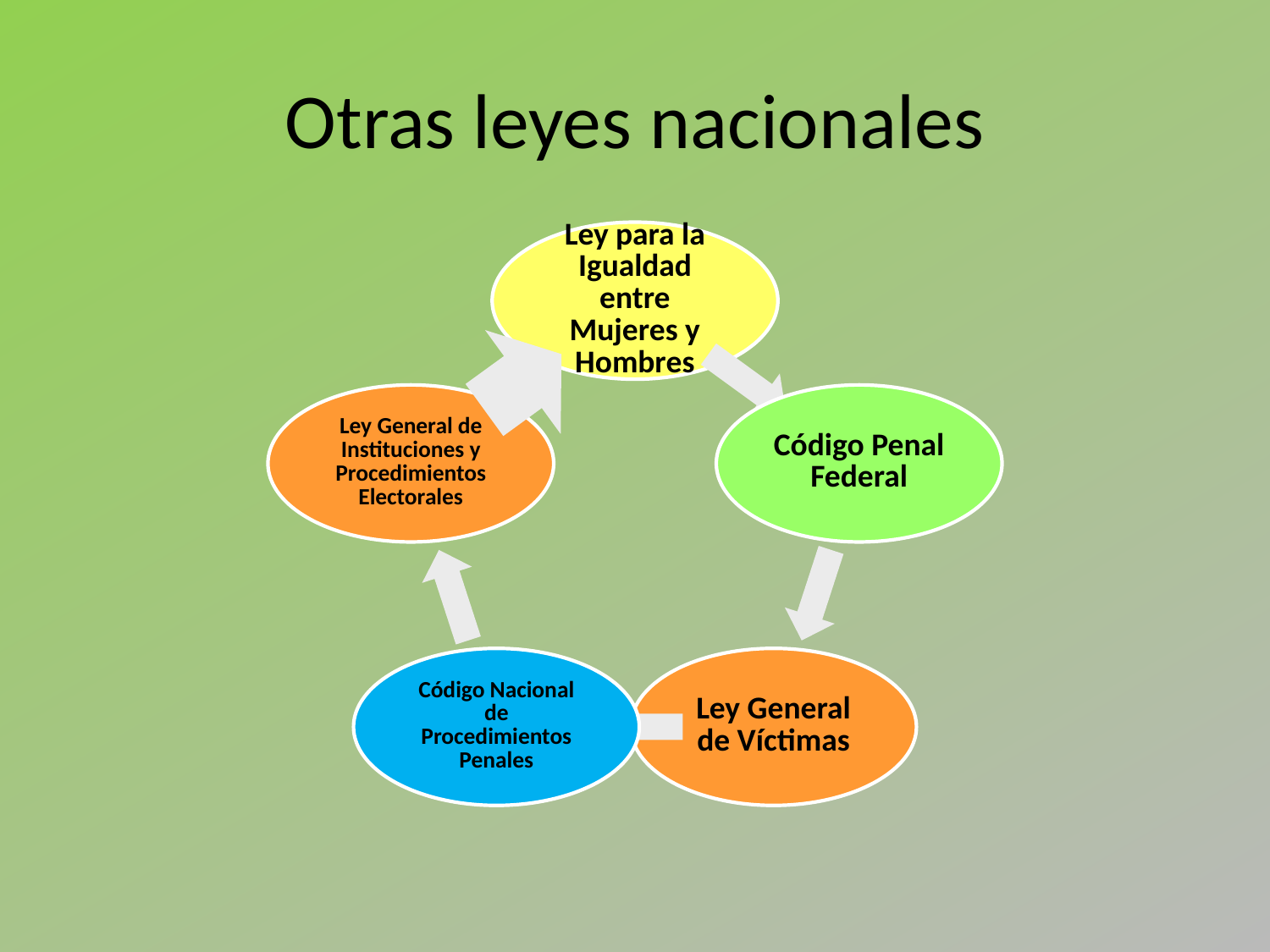

# Otras leyes nacionales
Ley para la Igualdad entre Mujeres y Hombres
Código Penal Federal
Ley General de Víctimas
Código Nacional de Procedimientos Penales
Ley General de Instituciones y Procedimientos Electorales